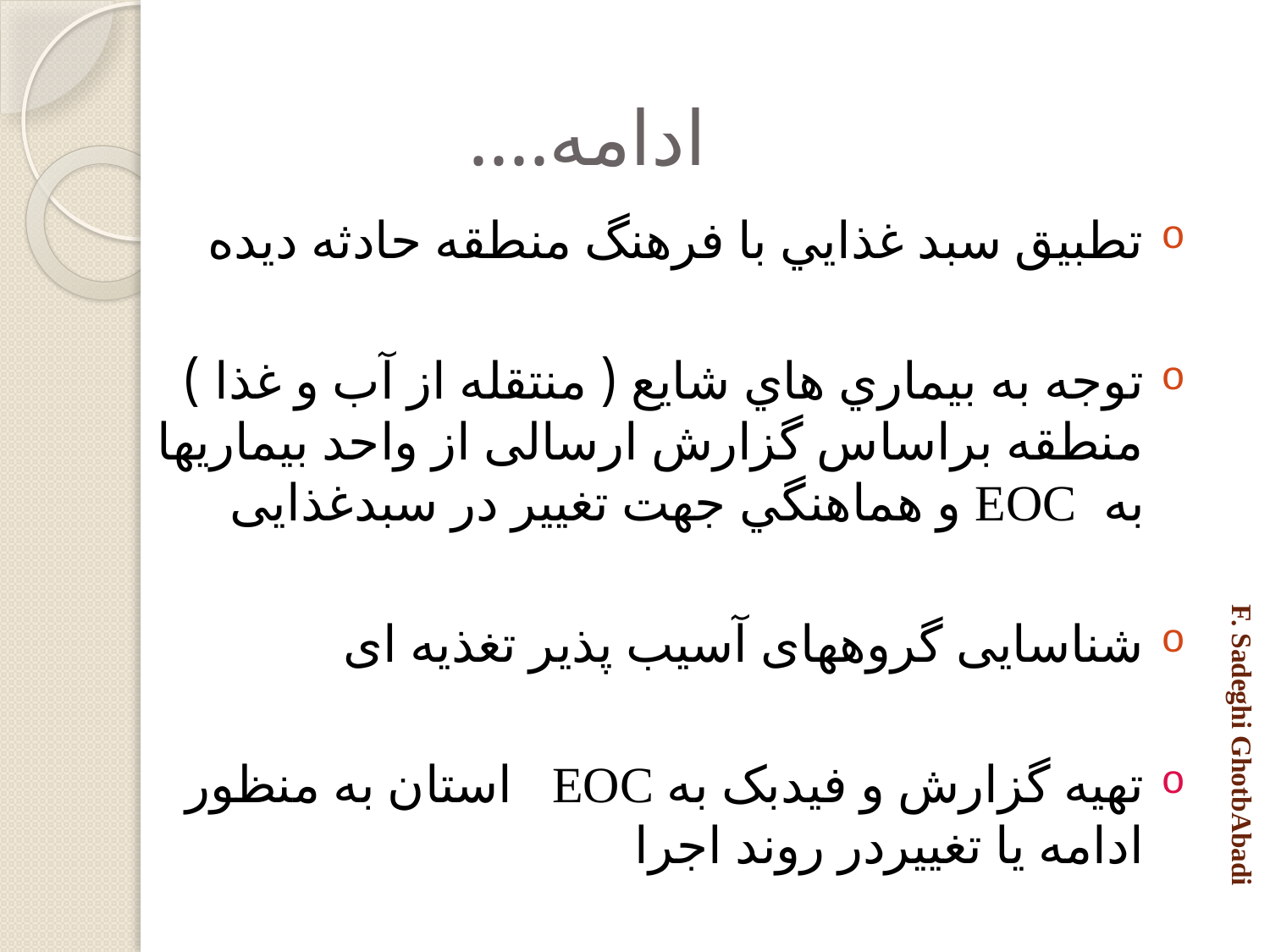

# ادامه....
تطبيق سبد غذايي با فرهنگ منطقه حادثه ديده

توجه به بيماري هاي شايع ( منتقله از آب و غذا ) منطقه براساس گزارش ارسالی از واحد بیماریها به  EOC و هماهنگي جهت تغيير در سبدغذایی

شناسایی گروههای آسیب پذیر تغذیه ای

تهیه گزارش و فیدبک به EOC   استان به منظور ادامه یا تغییردر روند اجرا